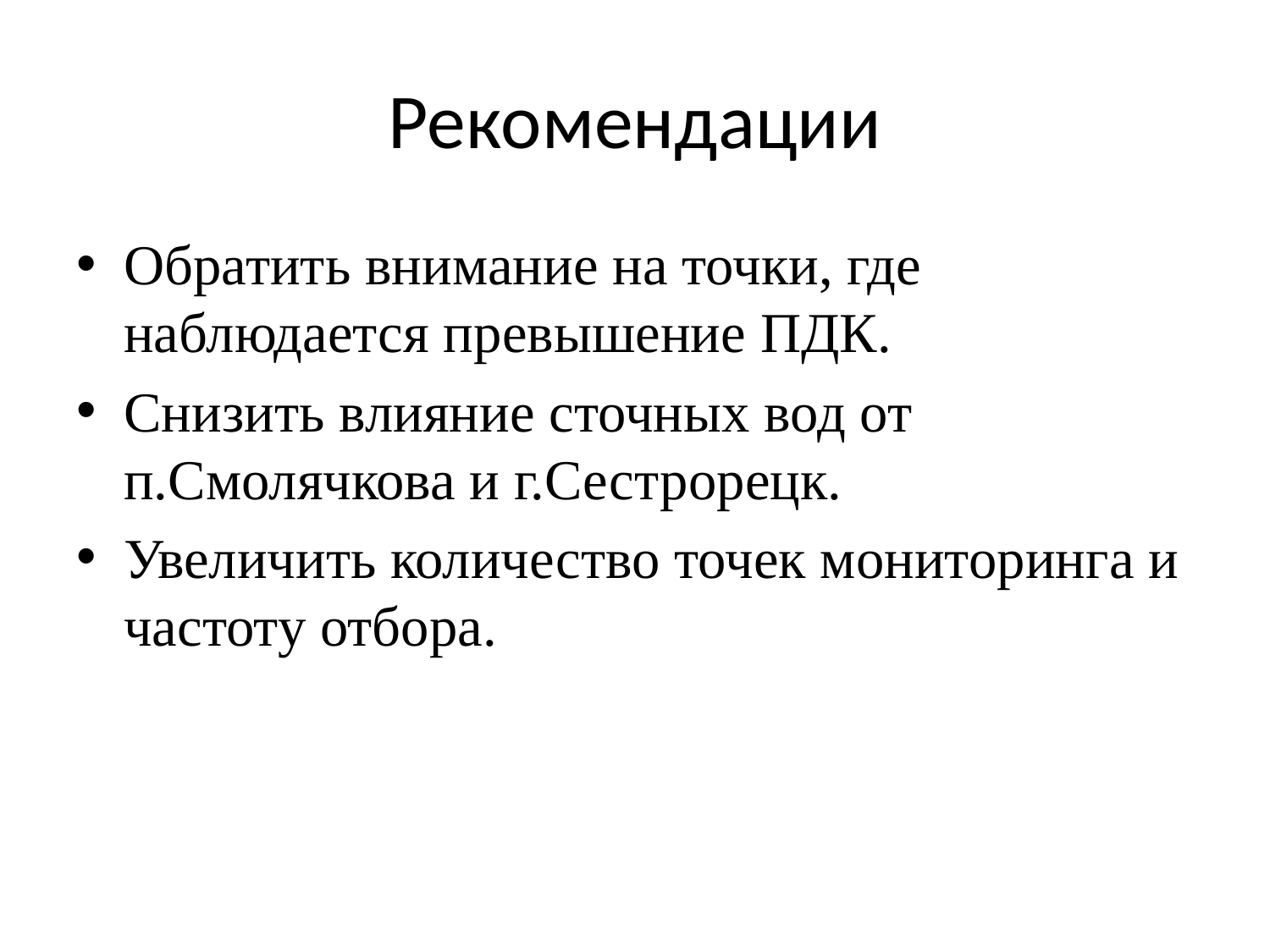

# Рекомендации
Обратить внимание на точки, где наблюдается превышение ПДК.
Снизить влияние сточных вод от п.Смолячкова и г.Сестрорецк.
Увеличить количество точек мониторинга и частоту отбора.